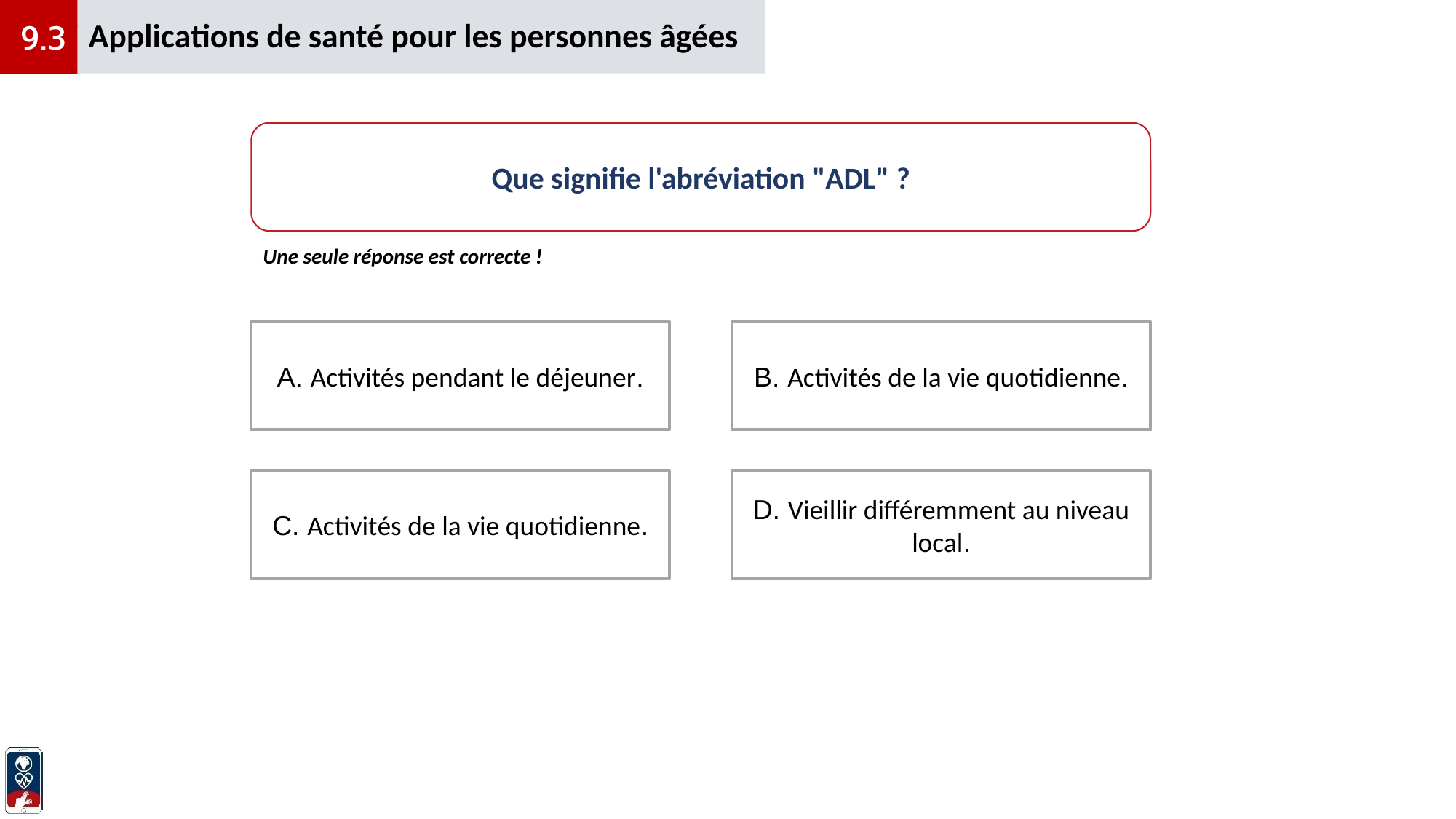

Applications de santé pour les personnes âgées
9.3
Que signifie l'abréviation "ADL" ?
Une seule réponse est correcte !
A. Activités pendant le déjeuner.
B. Activités de la vie quotidienne.
D. Vieillir différemment au niveau local.
C. Activités de la vie quotidienne.